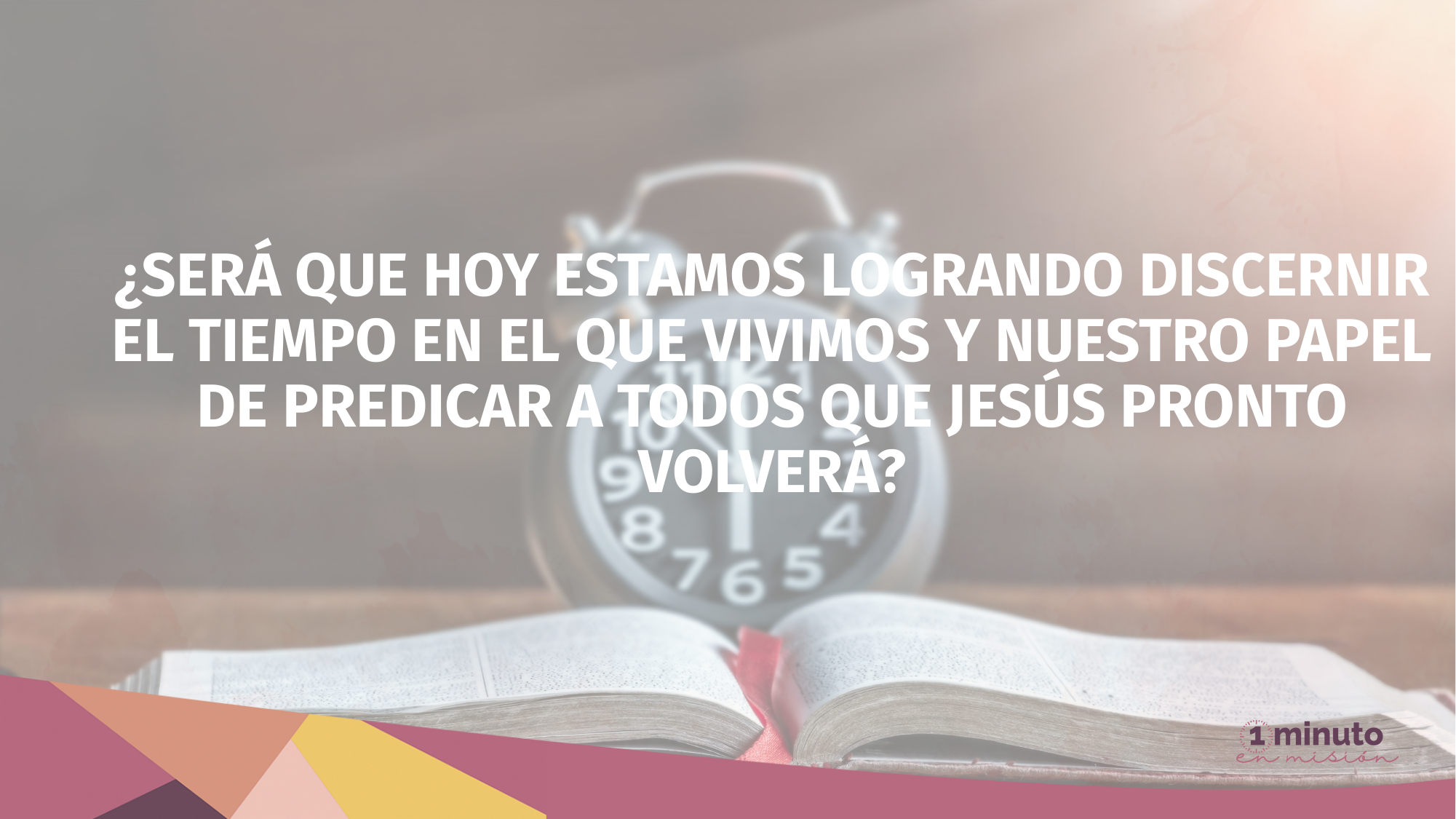

¿Será que hoy estamos logrando discernir el tiempo en el que vivimos y nuestro papel de predicar a todos que Jesús pronto volverá?